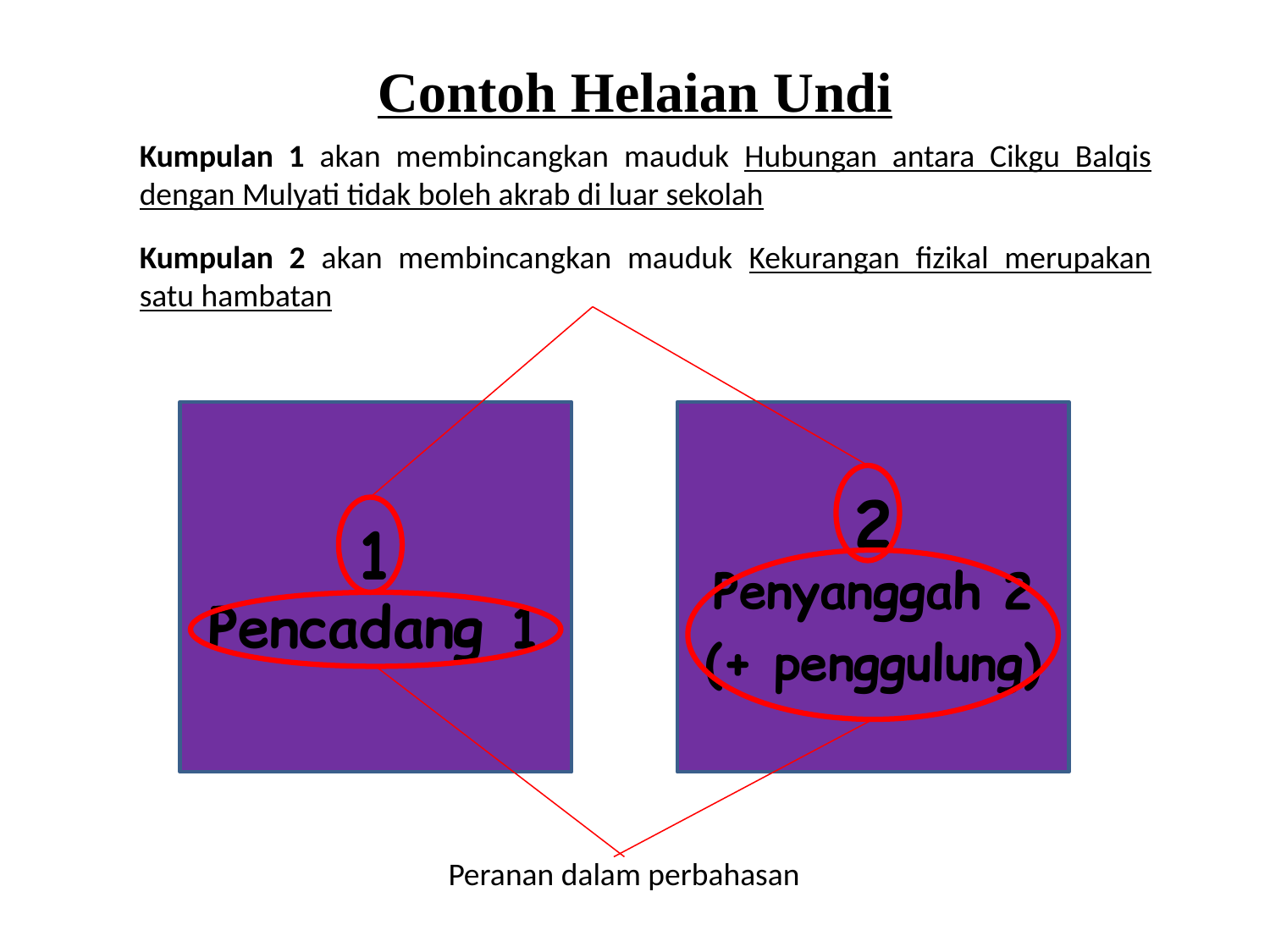

# Contoh Helaian Undi
Kumpulan 1 akan membincangkan mauduk Hubungan antara Cikgu Balqis dengan Mulyati tidak boleh akrab di luar sekolah

Kumpulan 2 akan membincangkan mauduk Kekurangan fizikal merupakan satu hambatan
1
Pencadang 1
2
Penyanggah 2

(+ penggulung)

Peranan dalam perbahasan